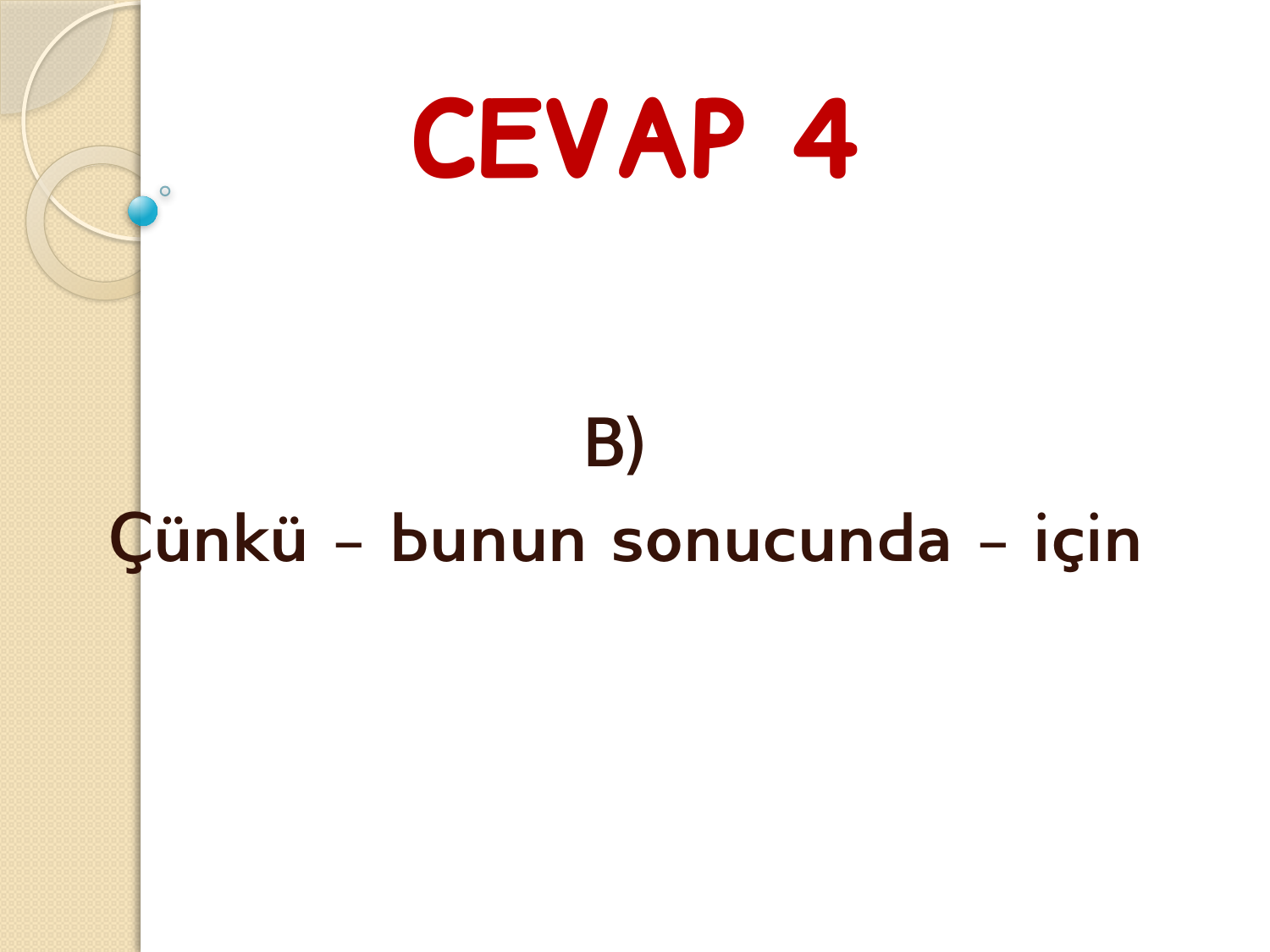

# CEVAP 4
B)
Çünkü – bunun sonucunda – için